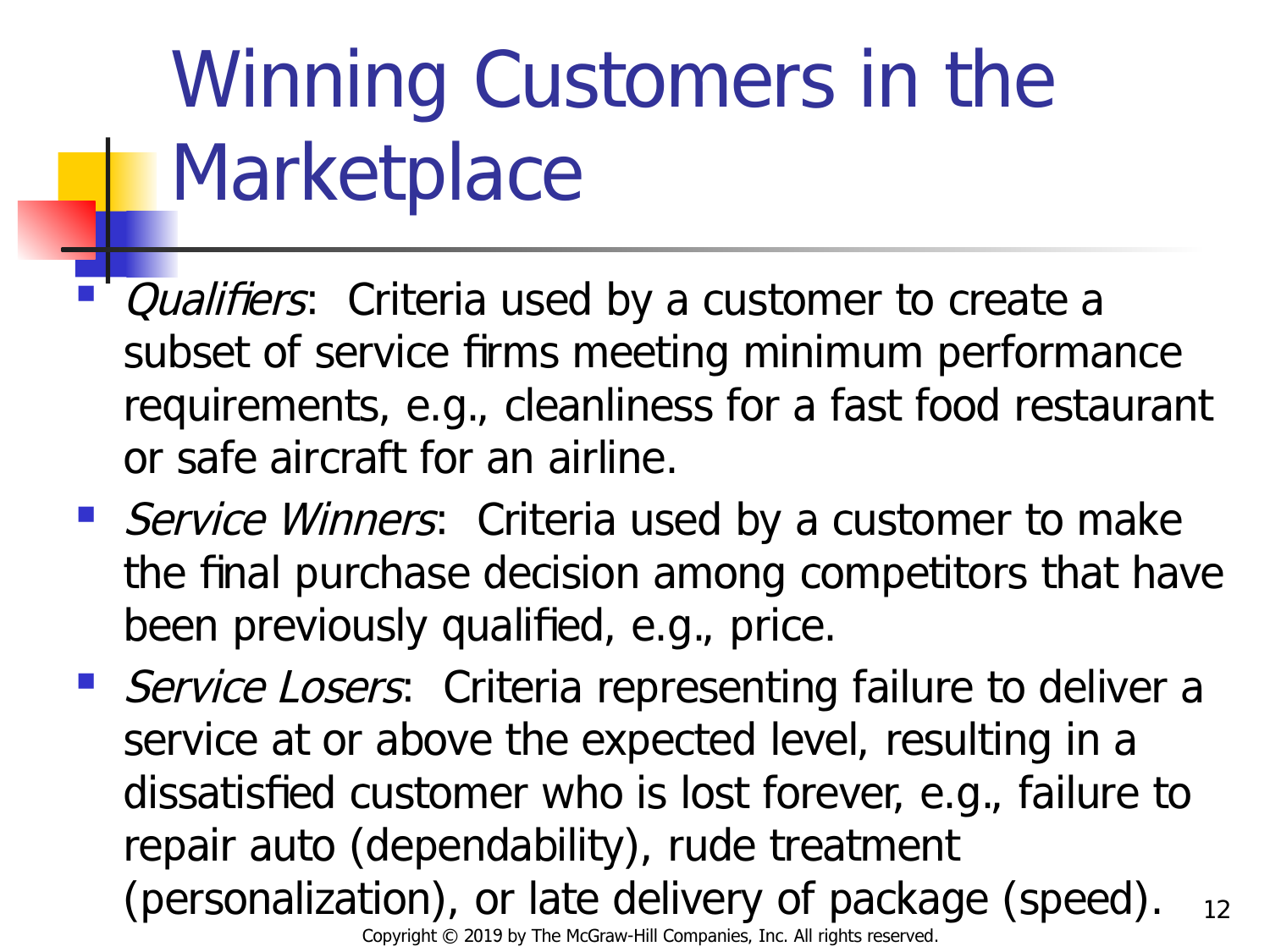

# Winning Customers in the Marketplace
Qualifiers:  Criteria used by a customer to create a subset of service firms meeting minimum performance requirements, e.g., cleanliness for a fast food restaurant or safe aircraft for an airline.
Service Winners:  Criteria used by a customer to make the final purchase decision among competitors that have been previously qualified, e.g., price.
Service Losers:  Criteria representing failure to deliver a service at or above the expected level, resulting in a dissatisfied customer who is lost forever, e.g., failure to repair auto (dependability), rude treatment (personalization), or late delivery of package (speed).
12
Copyright © 2019 by The McGraw-Hill Companies, Inc. All rights reserved.